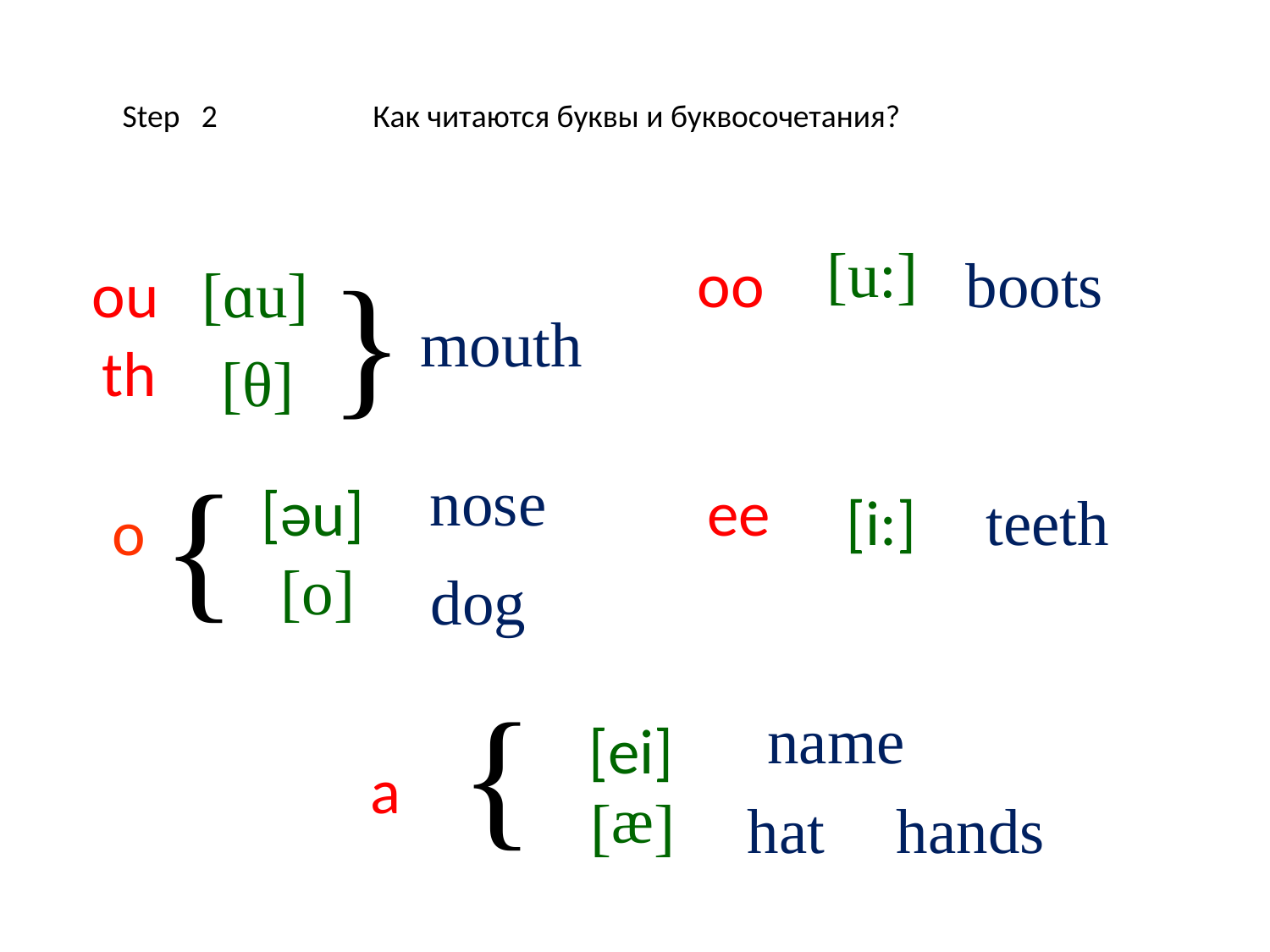

Step   2
Как читаются буквы и буквосочетания?
[u:]
}
oo
boots
ou
[ɑu]
mouth
th
[θ]
nose
[әu]
ee
}
[i:]
teeth
o
[o]
dog
name
}
[ei]
a
hat
hands
[ᴂ]